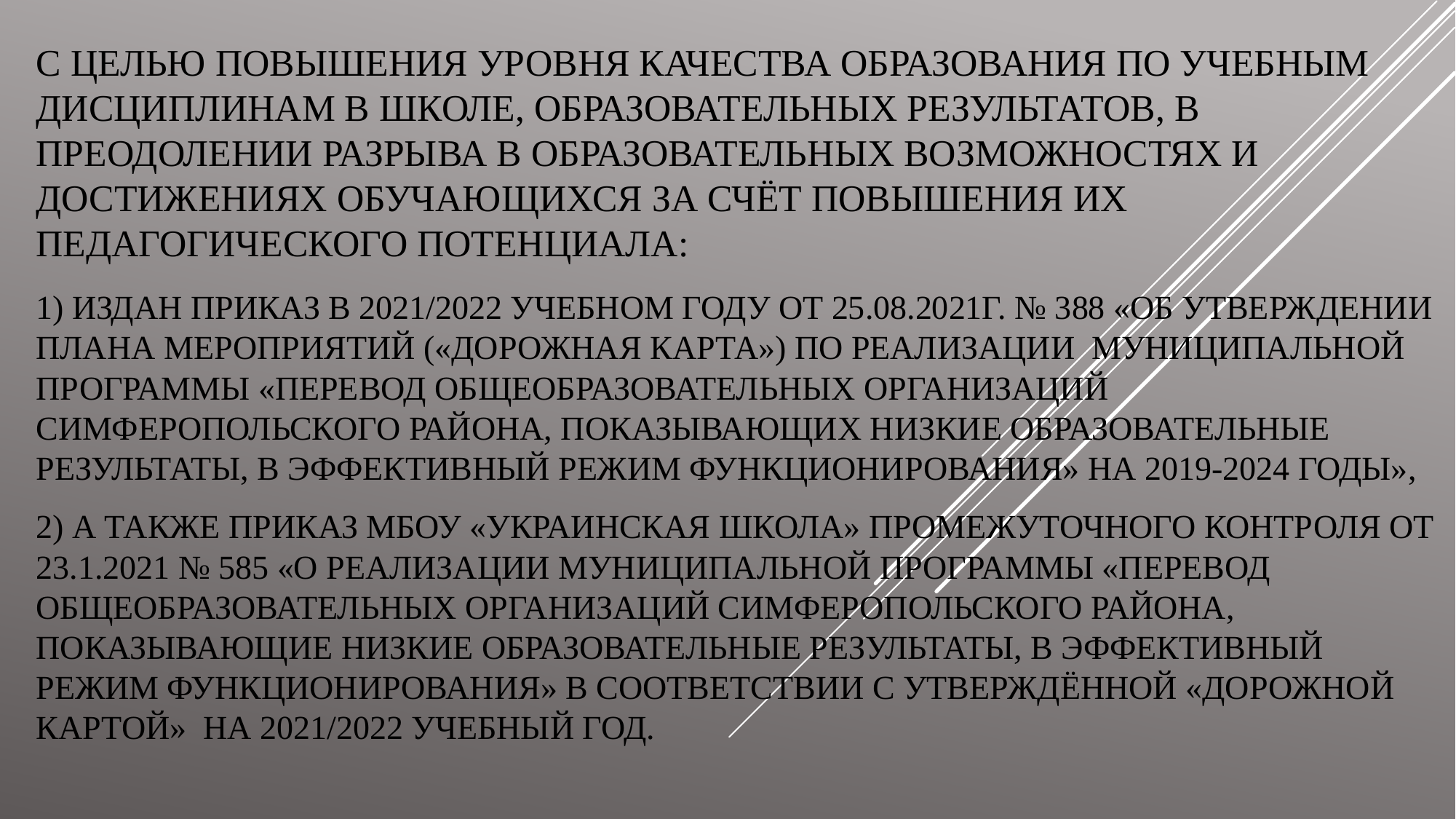

# С целью повышения уровня качества образования по учебным дисциплинам в школе, образовательных результатов, в преодолении разрыва в образовательных возможностях и достижениях обучающихся за счёт повышения их педагогического потенциала: 1) издан приказ в 2021/2022 учебном году от 25.08.2021г. № 388 «Об утверждении плана мероприятий («Дорожная карта») по реализации  Муниципальной программы «Перевод общеобразовательных организаций Симферопольского района, показывающих низкие образовательные результаты, в эффективный режим функционирования» на 2019-2024 годы», 2) а также приказ МБОУ «Украинская школа» промежуточного контроля от 23.1.2021 № 585 «О реализации Муниципальной программы «Перевод общеобразовательных организаций Симферопольского района, показывающие низкие образовательные результаты, в эффективный режим функционирования» в соответствии с утверждённой «Дорожной картой»  на 2021/2022 учебный год.